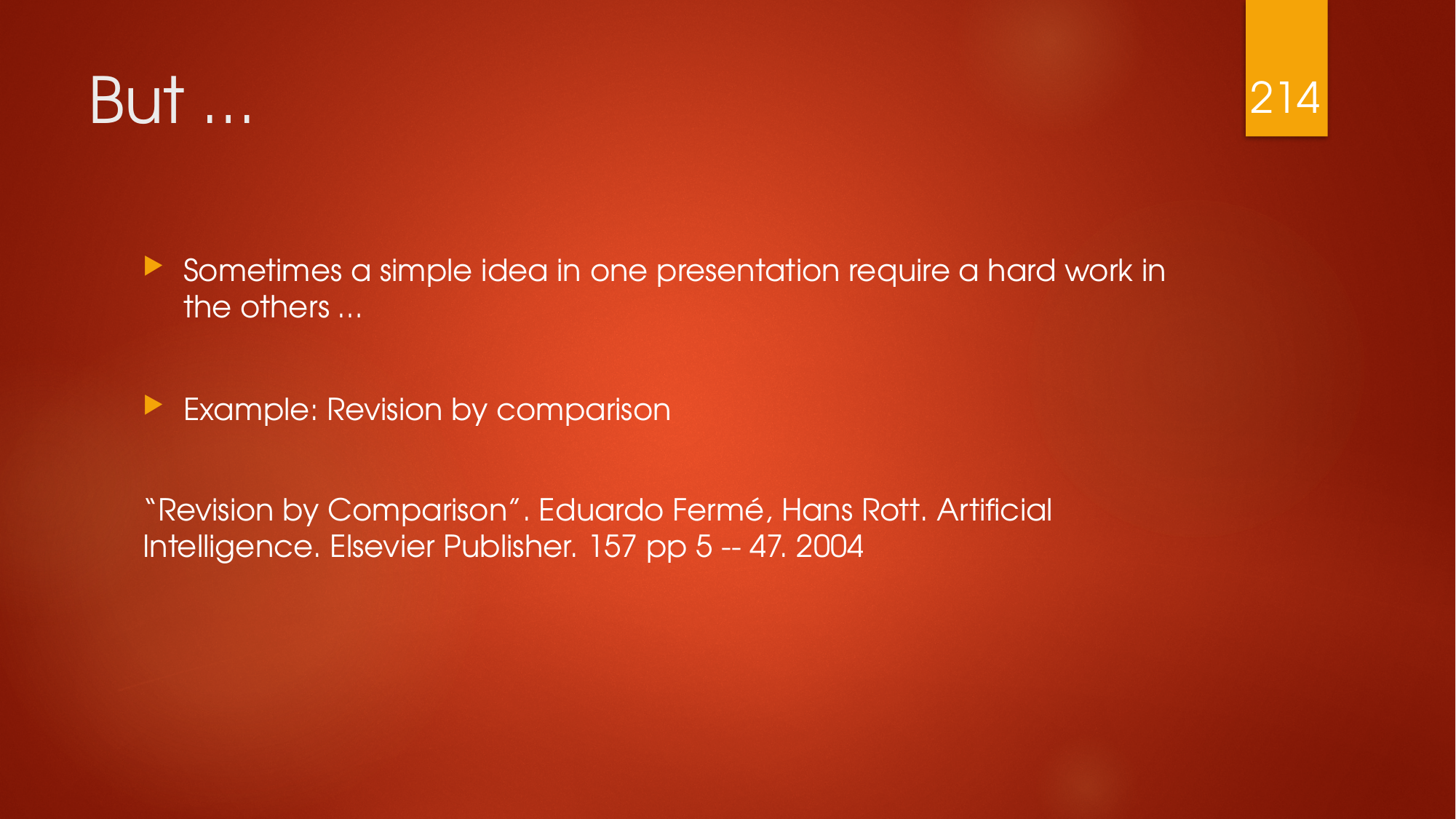

214
# But …
Sometimes a simple idea in one presentation require a hard work in the others …

Example: Revision by comparison

“Revision by Comparison”. Eduardo Fermé, Hans Rott. Artiﬁcial Intelligence. Elsevier Publisher. 157 pp 5 -- 47. 2004